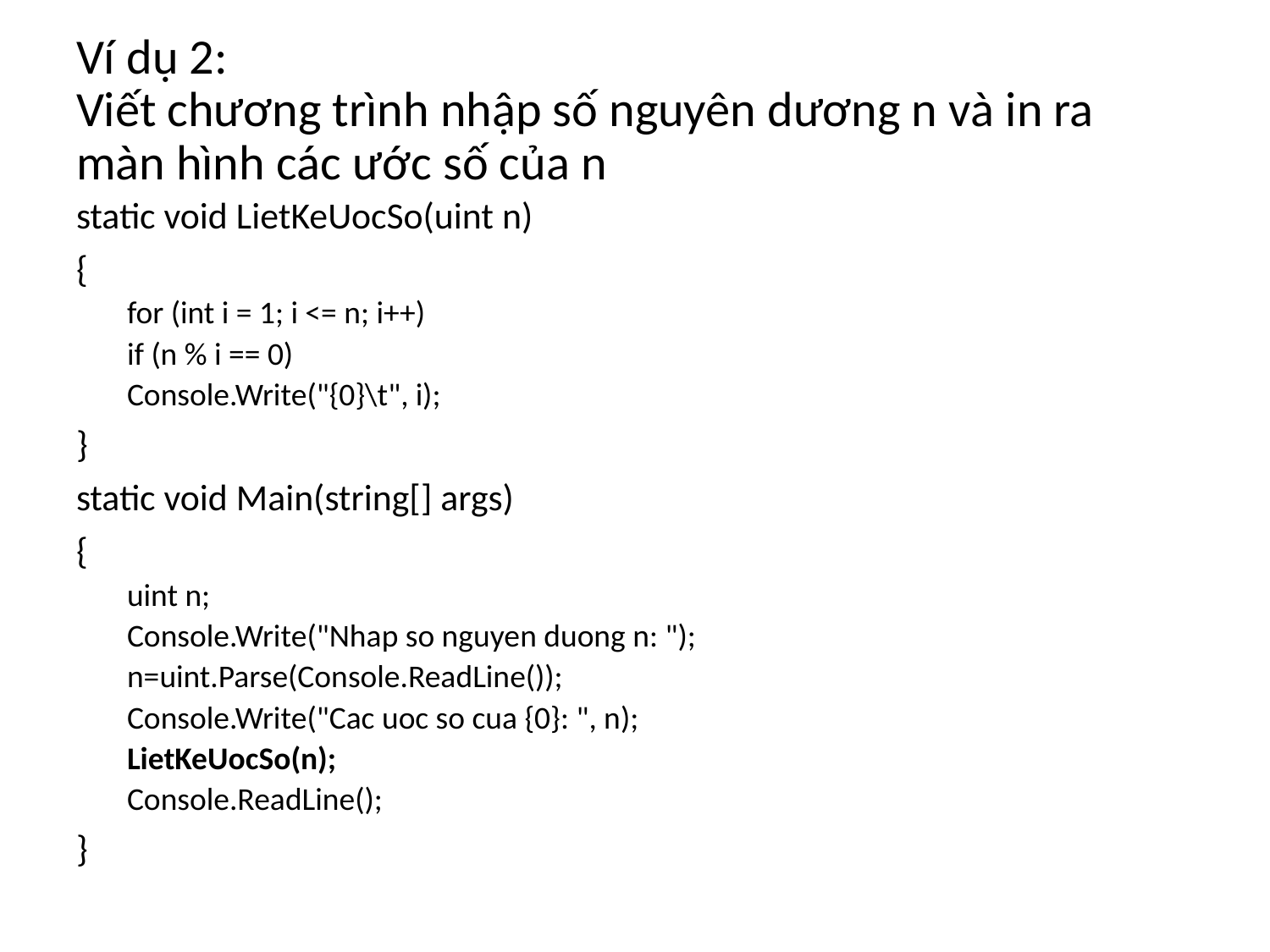

# Ví dụ 2: Viết chương trình nhập số nguyên dương n và in ra màn hình các ước số của n
static void LietKeUocSo(uint n)
{
for (int i = 1; i <= n; i++)
if (n % i == 0)
Console.Write("{0}\t", i);
}
static void Main(string[] args)
{
uint n;
Console.Write("Nhap so nguyen duong n: ");
n=uint.Parse(Console.ReadLine());
Console.Write("Cac uoc so cua {0}: ", n);
LietKeUocSo(n);
Console.ReadLine();
}